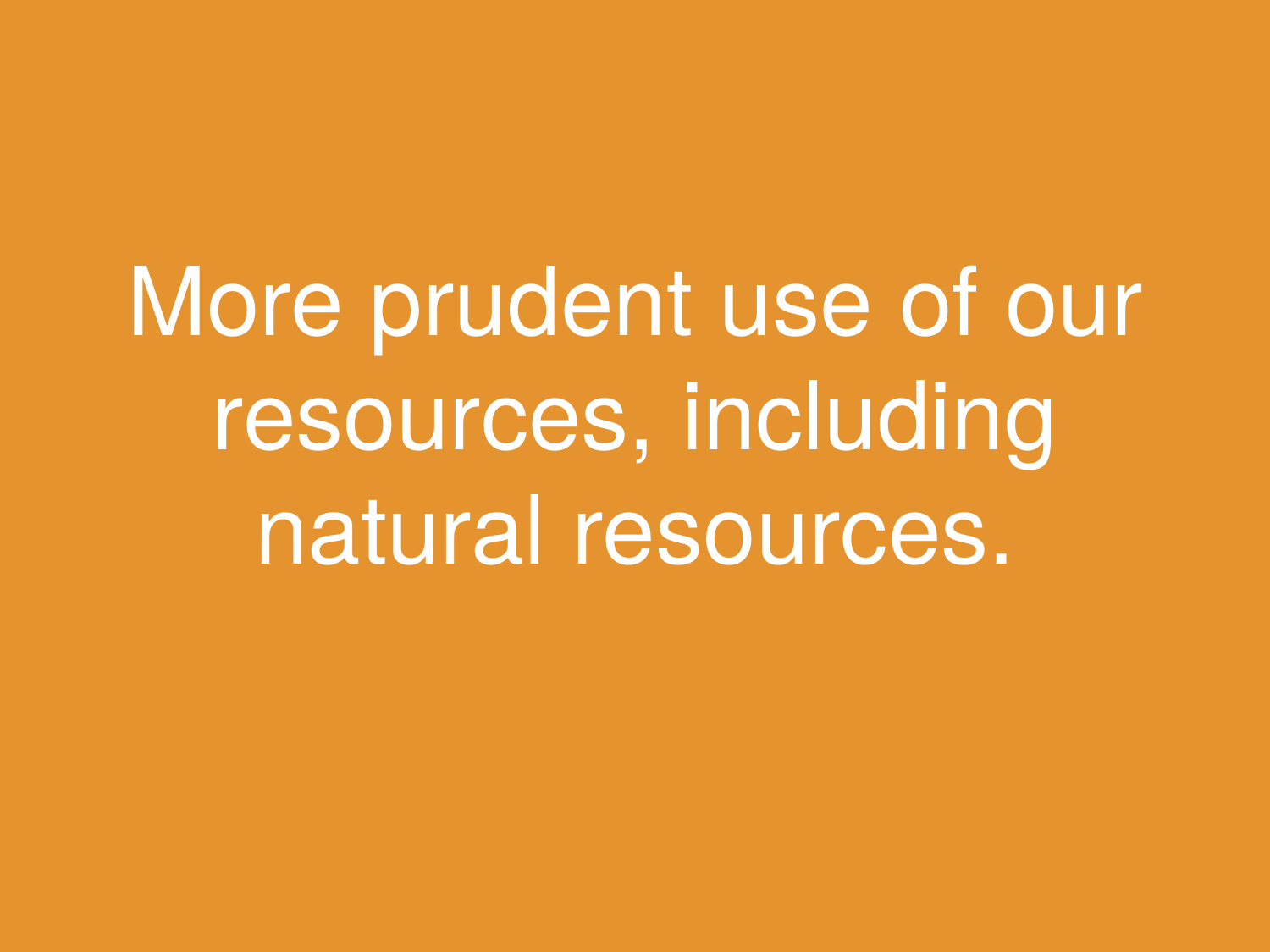

More prudent use of our
resources, including
natural resources.